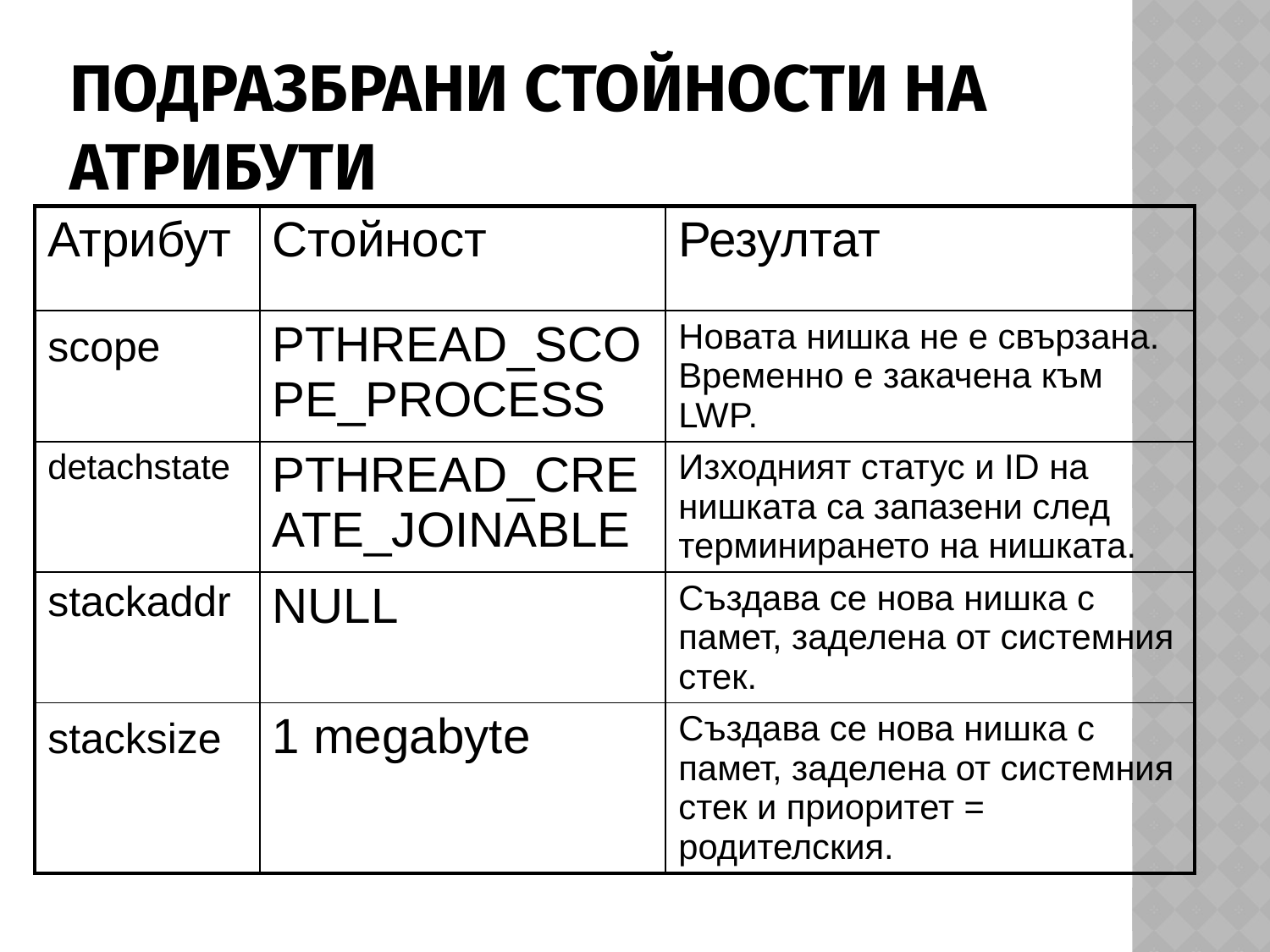

# Подразбрани стойности на атрибути
| Атрибут | Стойност | Резултат |
| --- | --- | --- |
| scope | PTHREAD\_SCOPE\_PROCESS | Новата нишка не е свързана. Временно е закачена към LWP. |
| detachstate | PTHREAD\_CREATE\_JOINABLE | Изходният статус и ID на нишката са запазени след терминирането на нишката. |
| stackaddr | NULL | Създава се нова нишка с памет, заделена от системния стек. |
| stacksize | 1 megabyte | Създава се нова нишка с памет, заделена от системния стек и приоритет = родителския. |